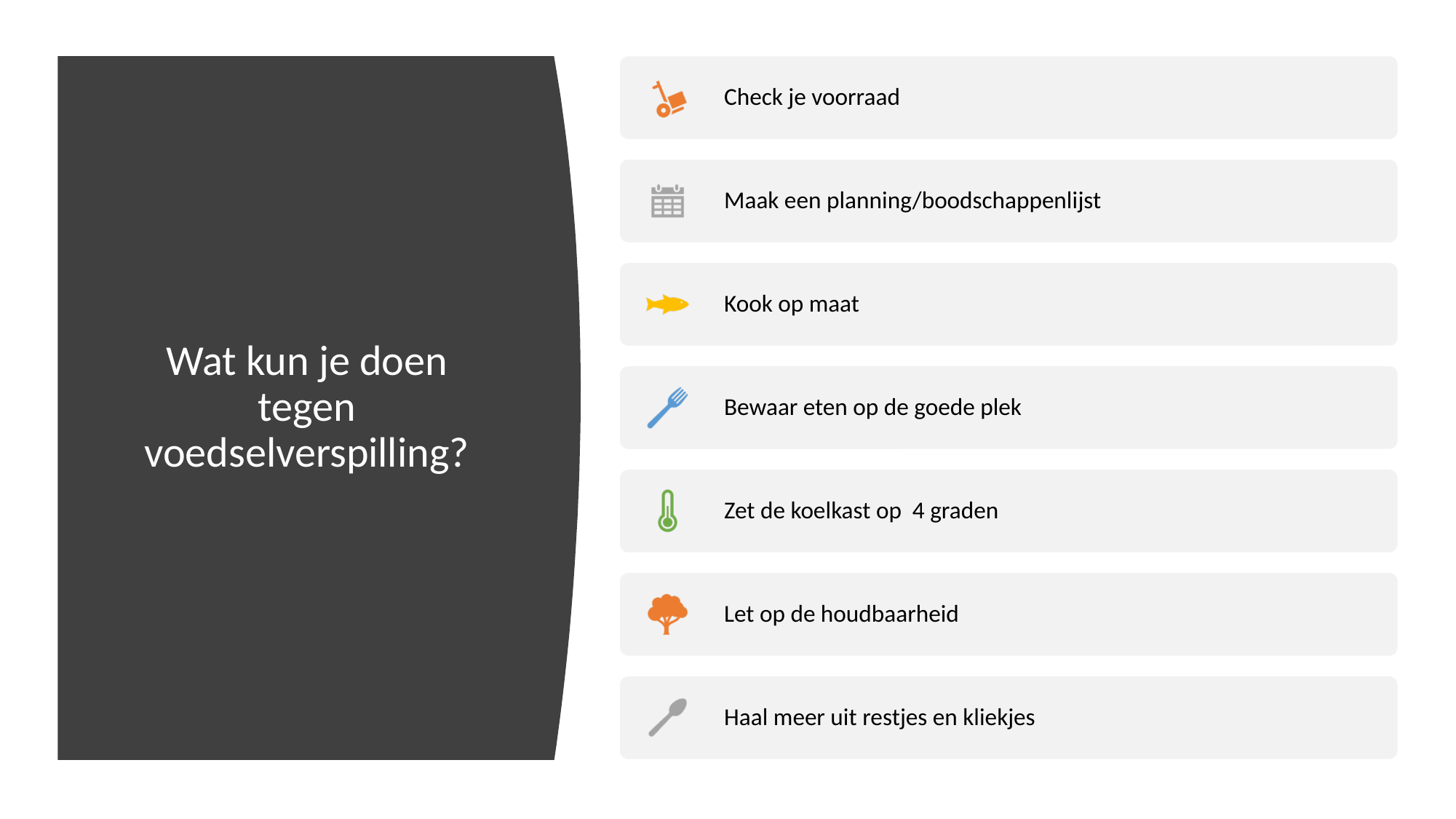

Check je voorraad
Maak een planning/boodschappenlijst
Kook op maat
Bewaar eten op de goede plek
Zet de koelkast op  4 graden
Let op de houdbaarheid
Haal meer uit restjes en kliekjes

# Wat kun je doen tegen voedselverspilling?